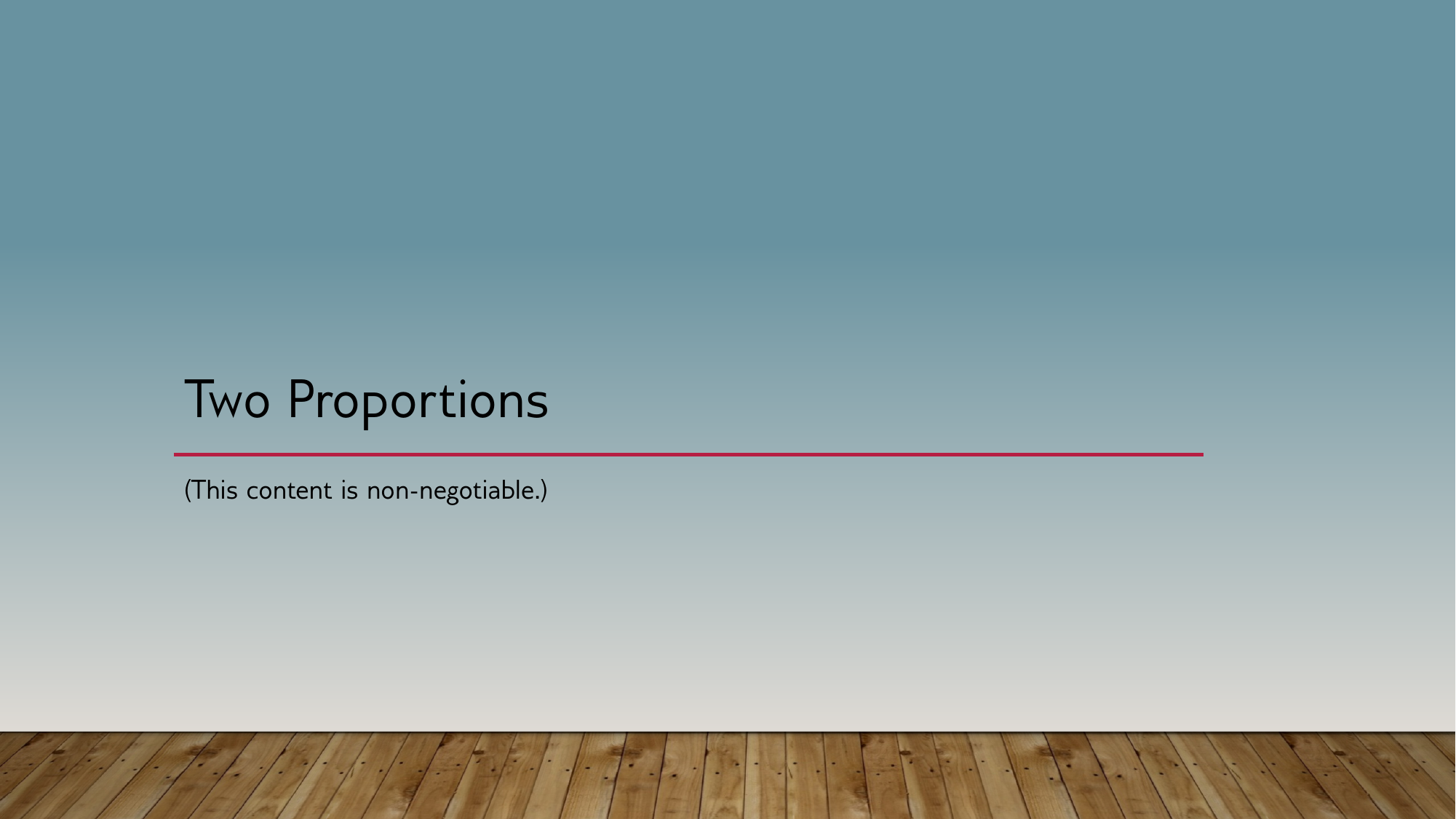

# Two Proportions
(This content is non-negotiable.)